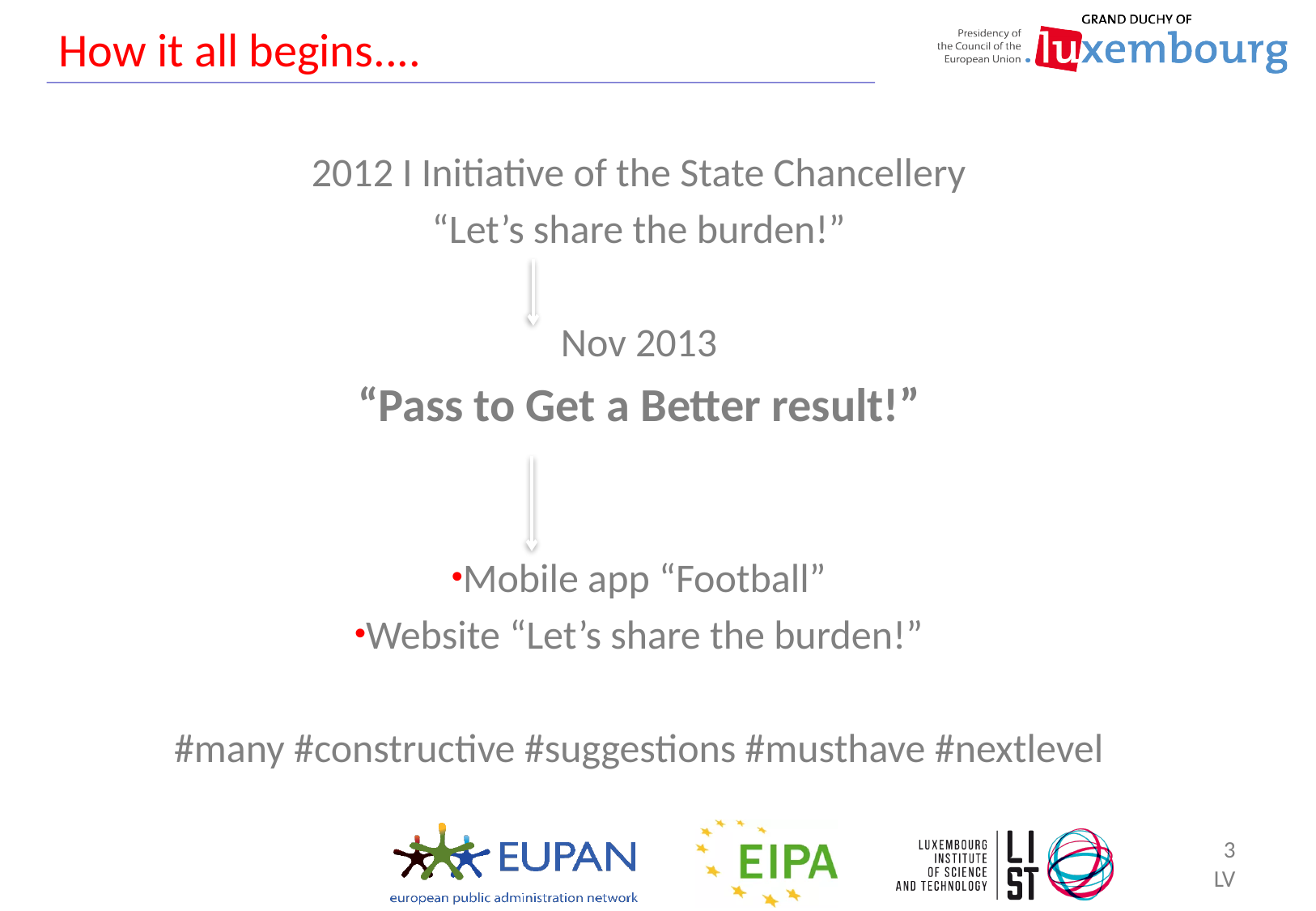

# How it all begins....
2012 I Initiative of the State Chancellery
“Let’s share the burden!”

Nov 2013
“Pass to Get a Better result!”

Mobile app “Football”
Website “Let’s share the burden!”

#many #constructive #suggestions #musthave #nextlevel
3
LV